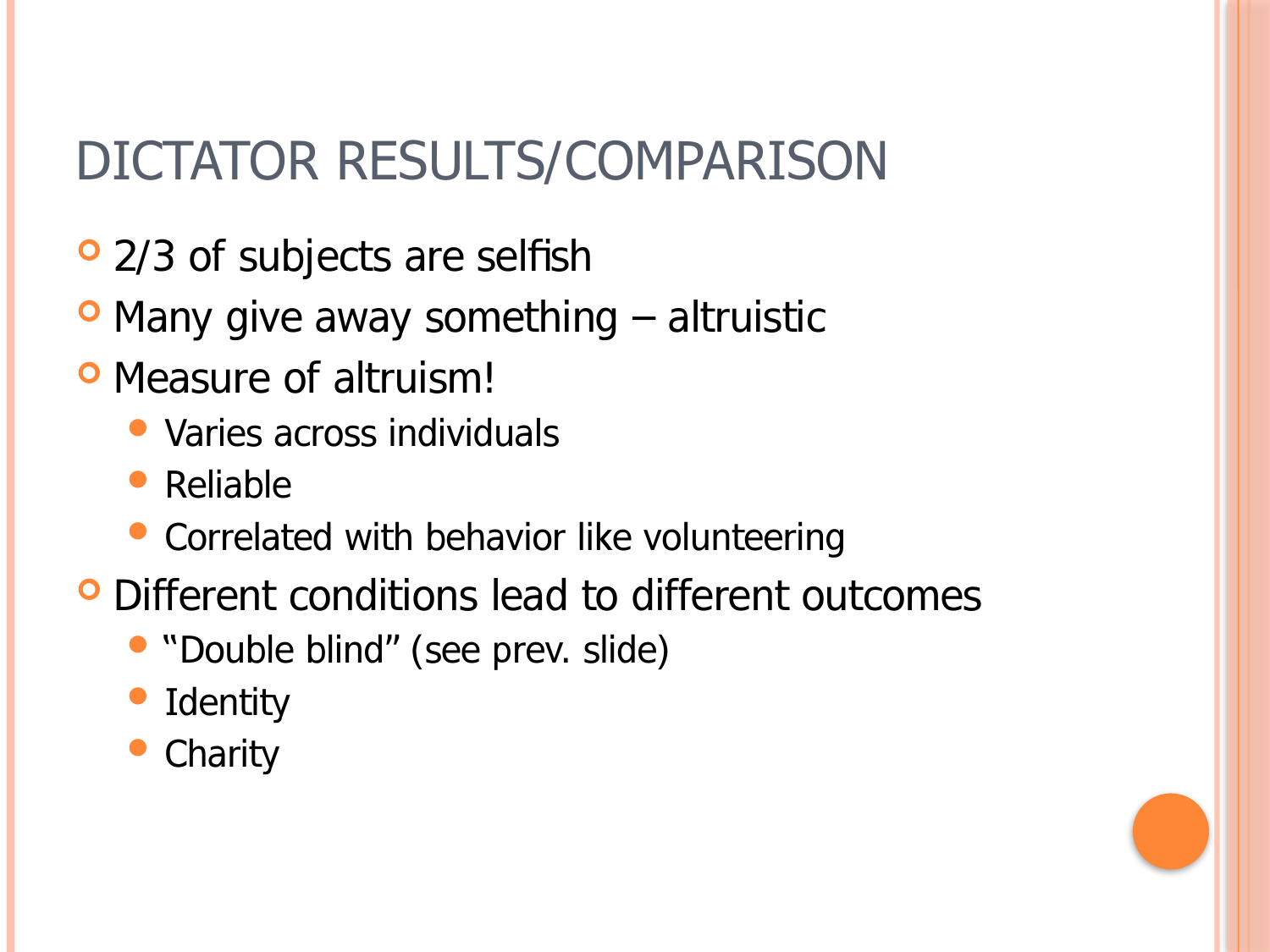

# Dictator results/comparison
2/3 of subjects are selfish
Many give away something – altruistic
Measure of altruism!
Varies across individuals
Reliable
Correlated with behavior like volunteering
Different conditions lead to different outcomes
“Double blind” (see prev. slide)
Identity
Charity